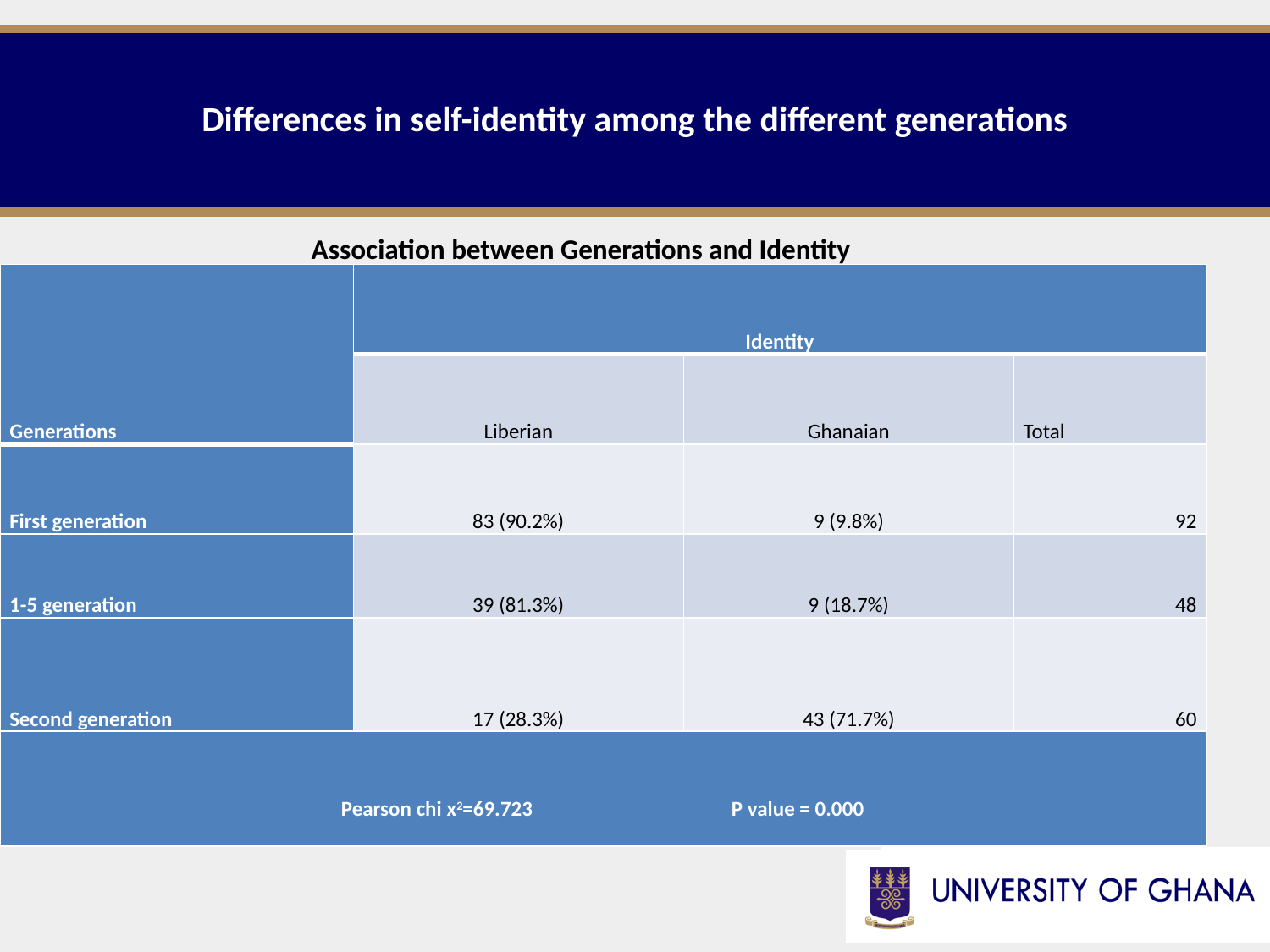

# Differences in self-identity among the different generations
Association between Generations and Identity

| Generations | Identity |  |  |
| --- | --- | --- | --- |
|  | Liberian | Ghanaian | Total |
| First generation | 83 (90.2%) | 9 (9.8%) | 92 |
| 1-5 generation | 39 (81.3%) | 9 (18.7%) | 48 |
| Second generation | 17 (28.3%) | 43 (71.7%) | 60 |
| Pearson chi x2=69.723 P value = 0.000 |  |  |  |